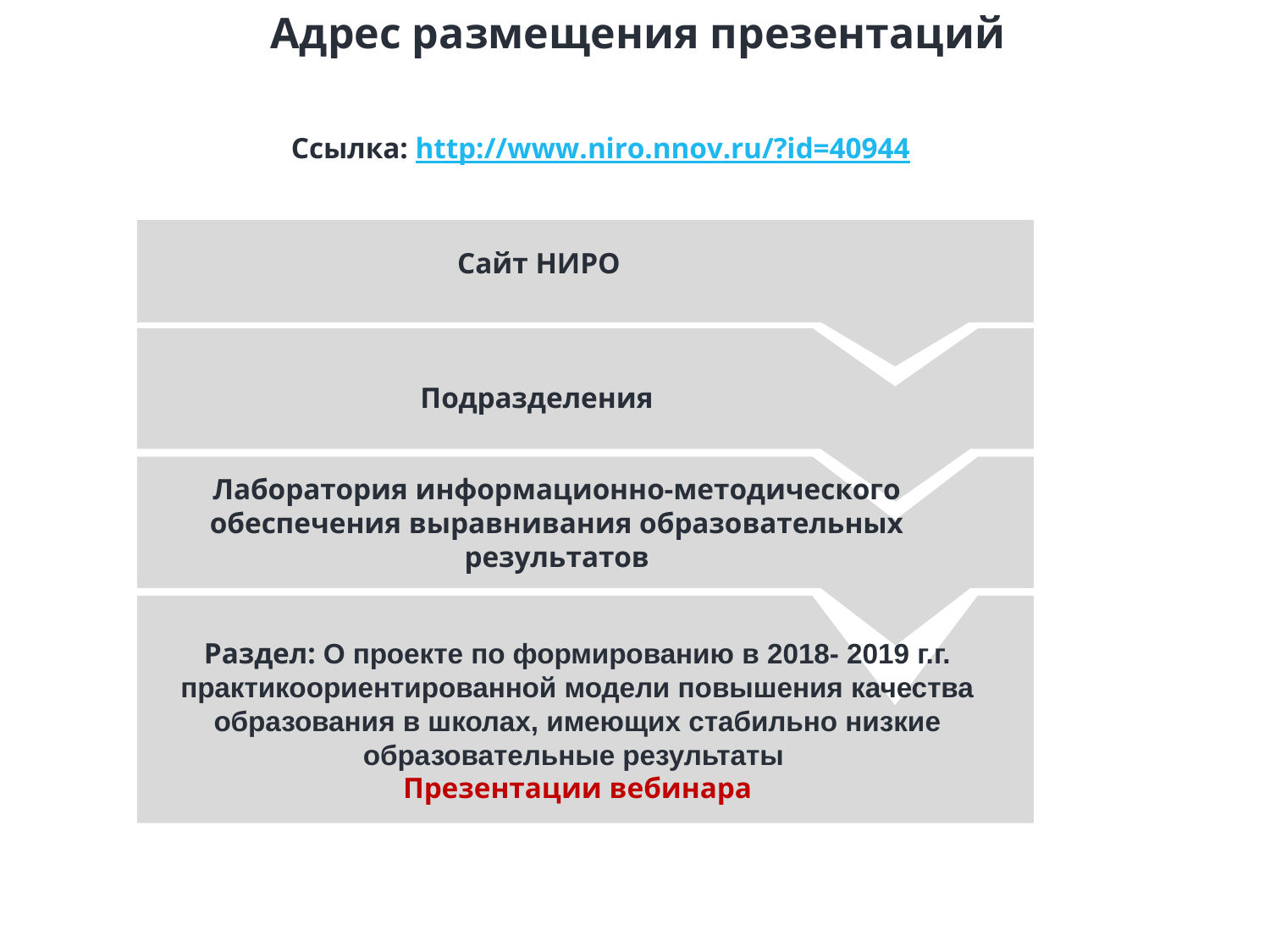

Адрес размещения презентаций
Ссылка: http://www.niro.nnov.ru/?id=40944

Сайт НИРО

Подразделения

Лаборатория информационно-методического обеспечения выравнивания образовательных результатов

Раздел: О проекте по формированию в 2018- 2019 г.г. практикоориентированной модели повышения качества образования в школах, имеющих стабильно низкие образовательные результаты
Презентации вебинара